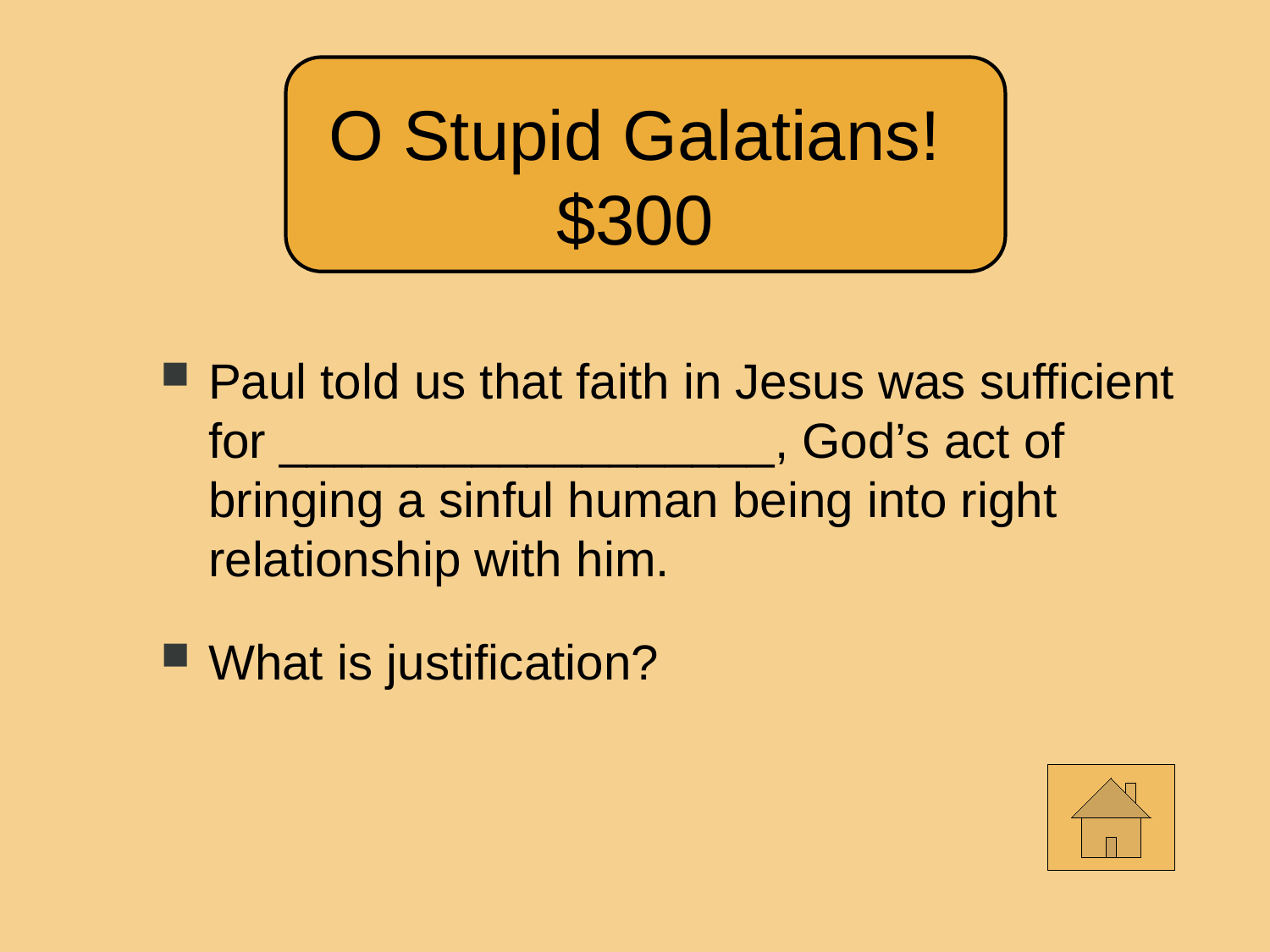

O Stupid Galatians!
$300
Paul told us that faith in Jesus was sufficient for __________________, God’s act of bringing a sinful human being into right relationship with him.
What is justification?